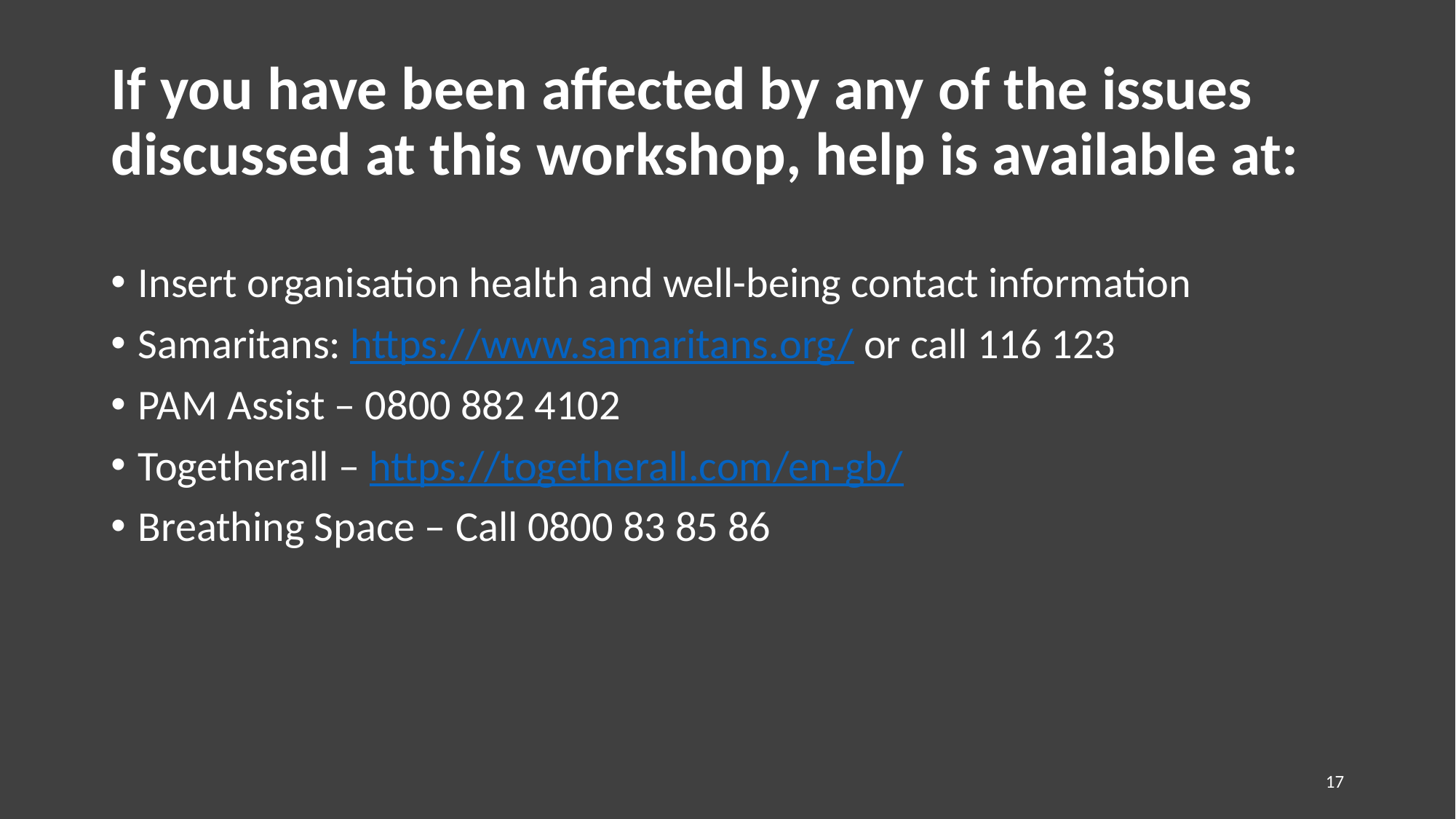

# If you have been affected by any of the issues discussed at this workshop, help is available at:

Insert organisation health and well-being contact information
Samaritans: https://www.samaritans.org/ or call 116 123
PAM Assist – 0800 882 4102
Togetherall – https://togetherall.com/en-gb/
Breathing Space – Call 0800 83 85 86
17